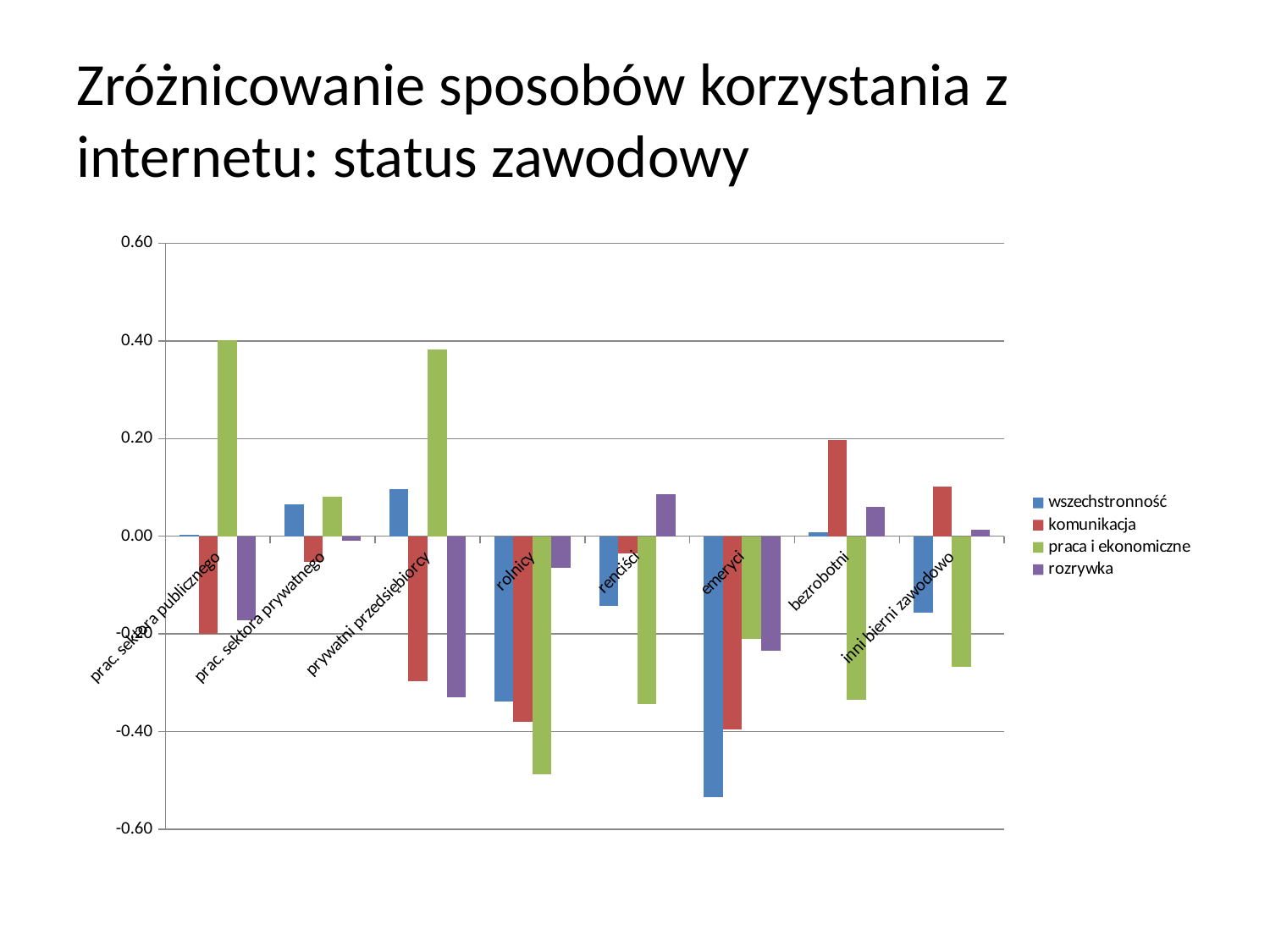

# Zróżnicowanie sposobów korzystania z internetu: status zawodowy

### Chart

| Category | wszechstronność | komunikacja | praca i ekonomiczne | rozrywka |
|---|---|---|---|---|
| prac. sektora publicznego | 0.003153400000000002 | -0.2000227 | 0.4012125000000001 | -0.1727283000000001 |
| prac. sektora prywatnego | 0.06616370000000002 | -0.051896800000000014 | 0.08140460000000002 | -0.009452900000000014 |
| prywatni przedsiębiorcy | 0.09715430000000011 | -0.2967562000000001 | 0.38322630000000035 | -0.33002260000000044 |
| rolnicy | -0.33906970000000036 | -0.38041990000000037 | -0.4875290000000003 | -0.06536470000000005 |
| renciści | -0.14362149999999999 | -0.0353682 | -0.3430243000000002 | 0.08550240000000005 |
| emeryci | -0.5347281 | -0.39627270000000037 | -0.2101874000000001 | -0.23426630000000018 |
| bezrobotni | 0.007644700000000003 | 0.1975062 | -0.3350678000000004 | 0.05997360000000004 |
| inni bierni zawodowo | -0.15699210000000022 | 0.10111520000000006 | -0.2676345 | 0.012494 |